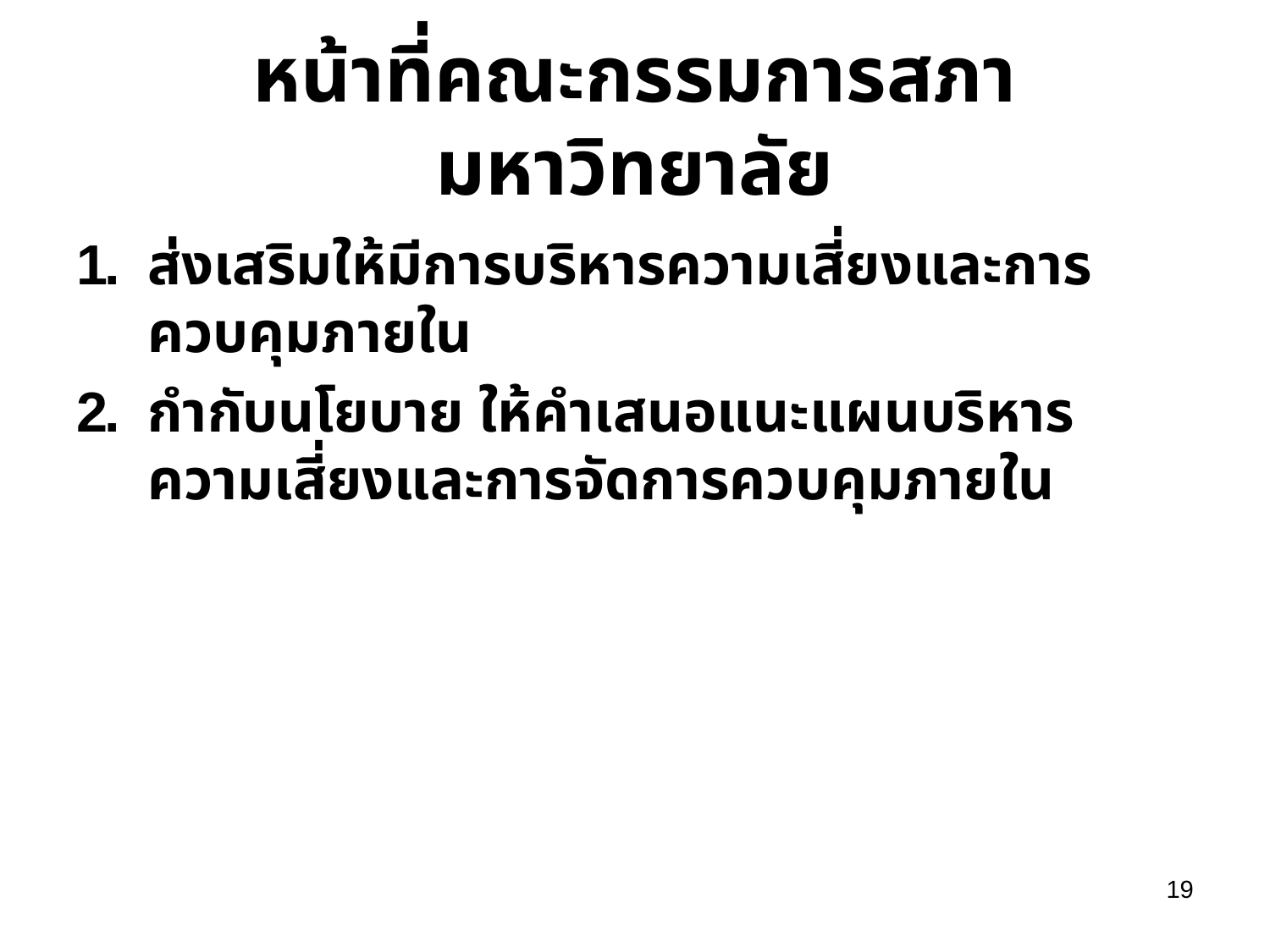

# หน้าที่คณะกรรมการสภามหาวิทยาลัย
ส่งเสริมให้มีการบริหารความเสี่ยงและการควบคุมภายใน
กำกับนโยบาย ให้คำเสนอแนะแผนบริหารความเสี่ยงและการจัดการควบคุมภายใน

19